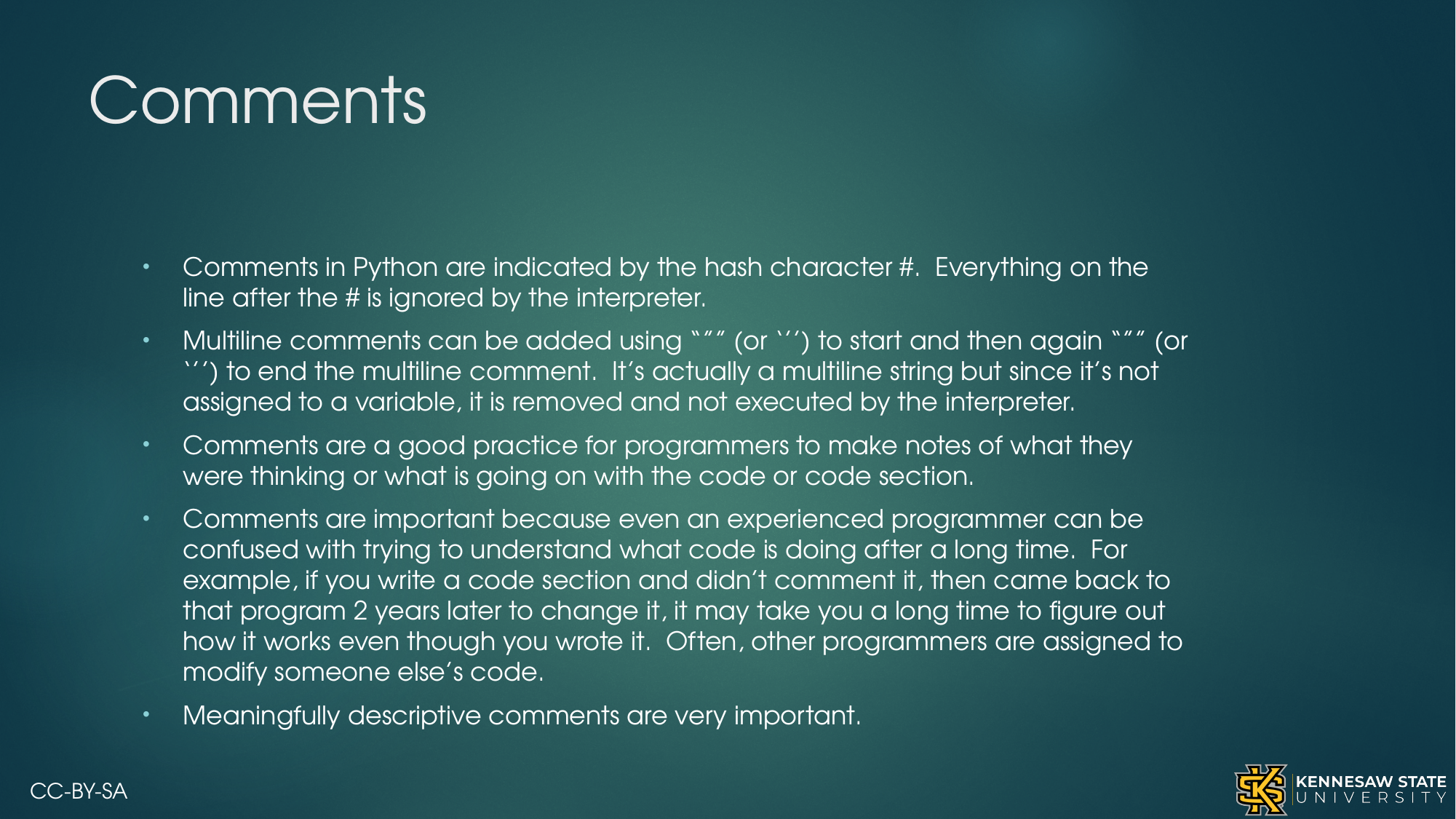

# Comments
Comments in Python are indicated by the hash character #.  Everything on the line after the # is ignored by the interpreter.
Multiline comments can be added using “”” (or ‘’’) to start and then again “”” (or ‘’’) to end the multiline comment.  It’s actually a multiline string but since it’s not assigned to a variable, it is removed and not executed by the interpreter.
Comments are a good practice for programmers to make notes of what they were thinking or what is going on with the code or code section.
Comments are important because even an experienced programmer can be confused with trying to understand what code is doing after a long time.  For example, if you write a code section and didn’t comment it, then came back to that program 2 years later to change it, it may take you a long time to figure out how it works even though you wrote it.  Often, other programmers are assigned to modify someone else’s code.
Meaningfully descriptive comments are very important.